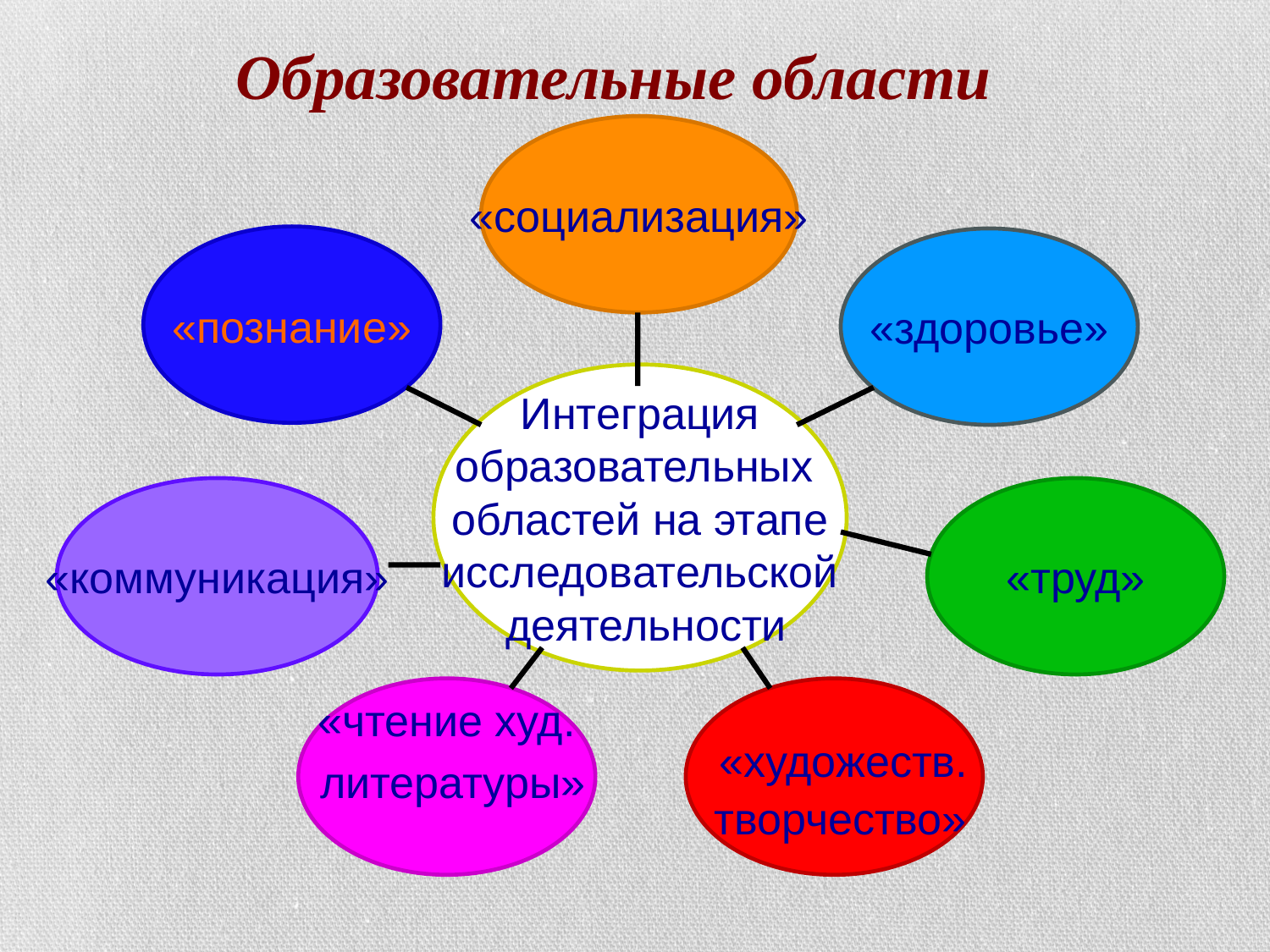

Образовательные области
«социализация»

«познание»

«здоровье»

Интеграция
образовательных
областей на этапе
исследовательской
 деятельности

«коммуникация»
«труд»

«чтение худ.
 литературы»

 «художеств.
 творчество»